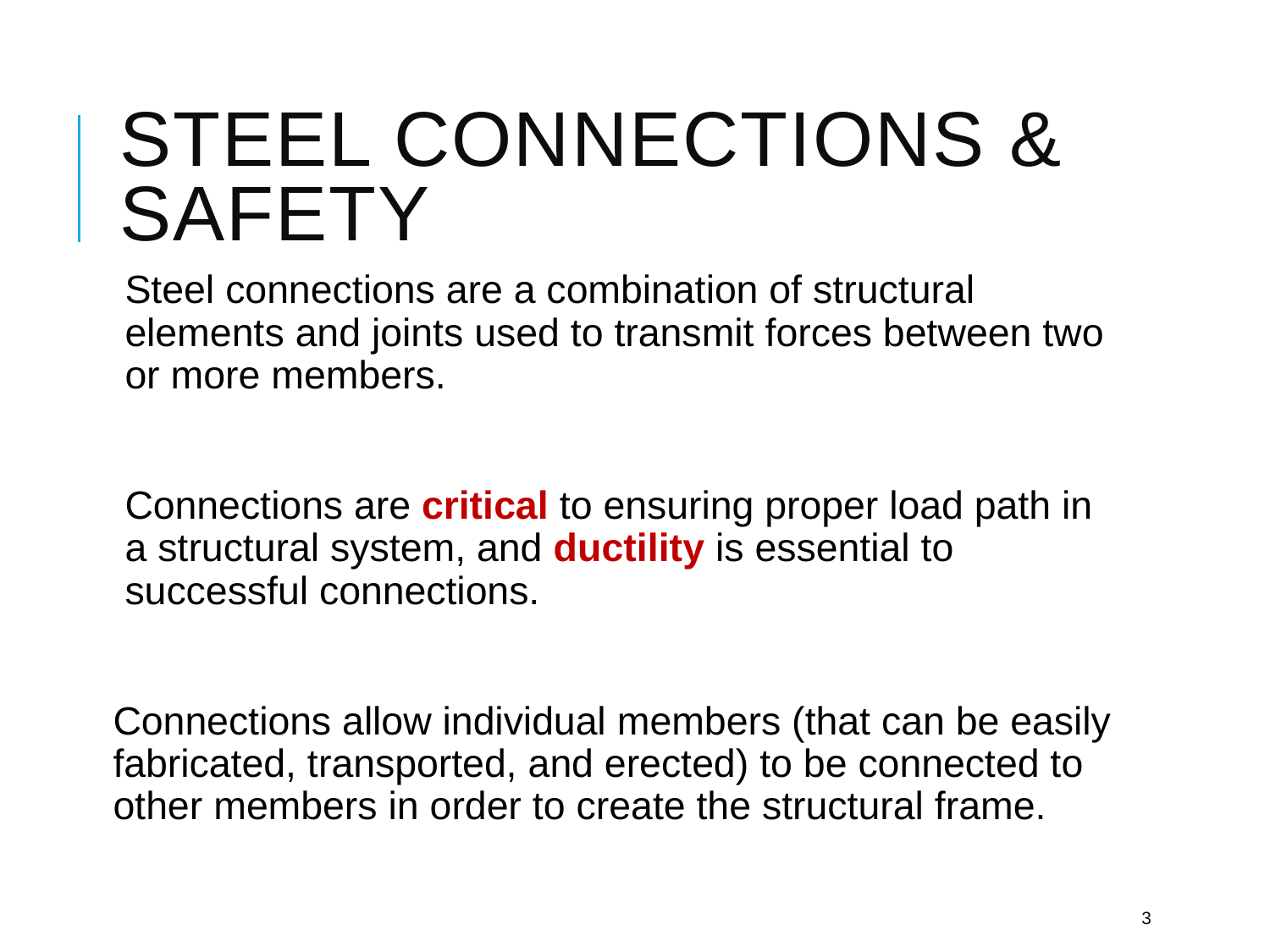

# Steel Connections & Safety
Steel connections are a combination of structural elements and joints used to transmit forces between two or more members.

Connections are critical to ensuring proper load path in a structural system, and ductility is essential to successful connections.

Connections allow individual members (that can be easily fabricated, transported, and erected) to be connected to other members in order to create the structural frame.

3